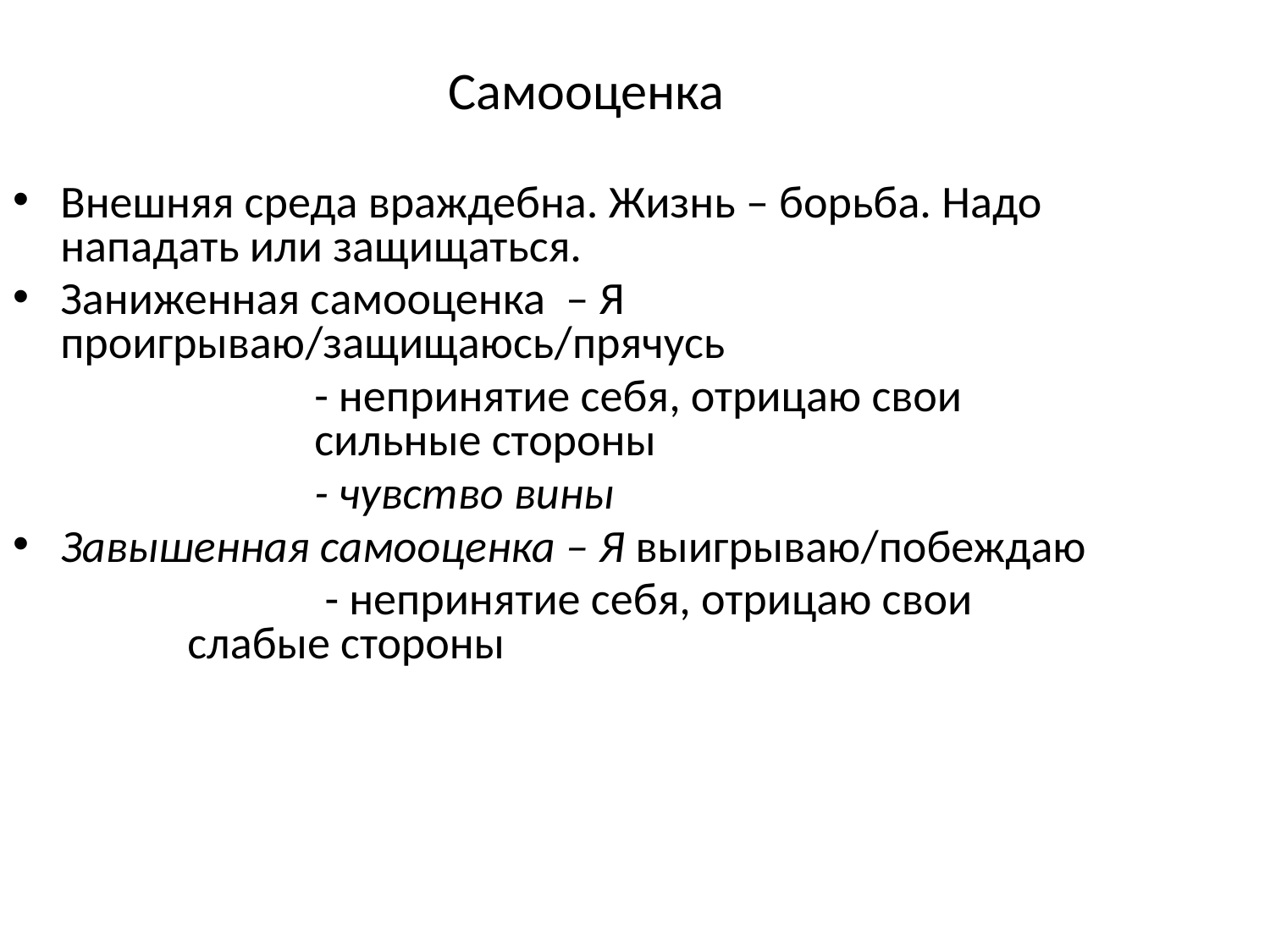

Самооценка
Внешняя среда враждебна. Жизнь – борьба. Надо нападать или защищаться.
Заниженная самооценка  – Я проигрываю/защищаюсь/прячусь
			- непринятие себя, отрицаю свои                		сильные стороны
			- чувство вины
Завышенная самооценка – Я выигрываю/побеждаю
			 - непринятие себя, отрицаю свои    		слабые стороны